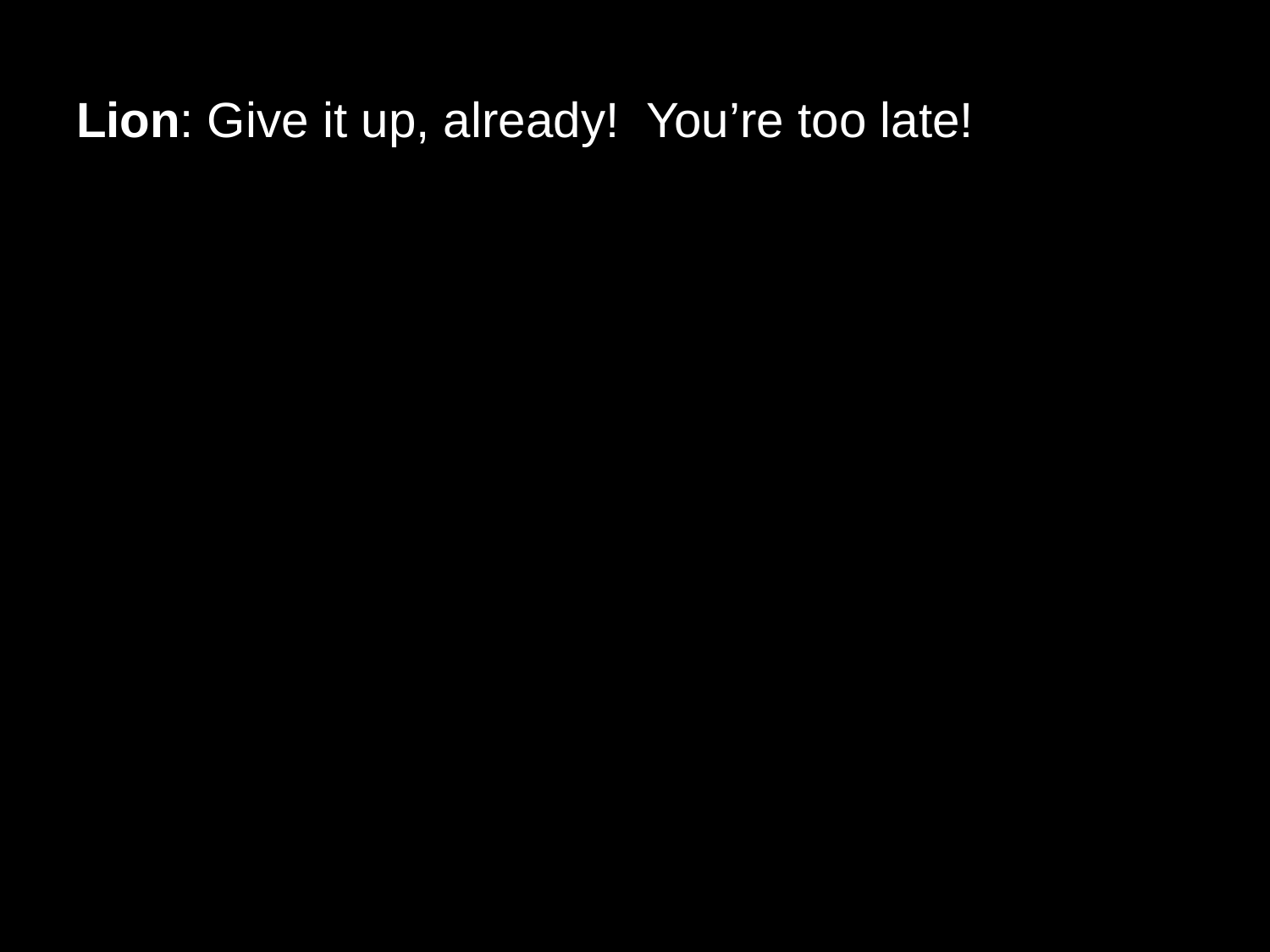

# Lion: Give it up, already!  You’re too late!